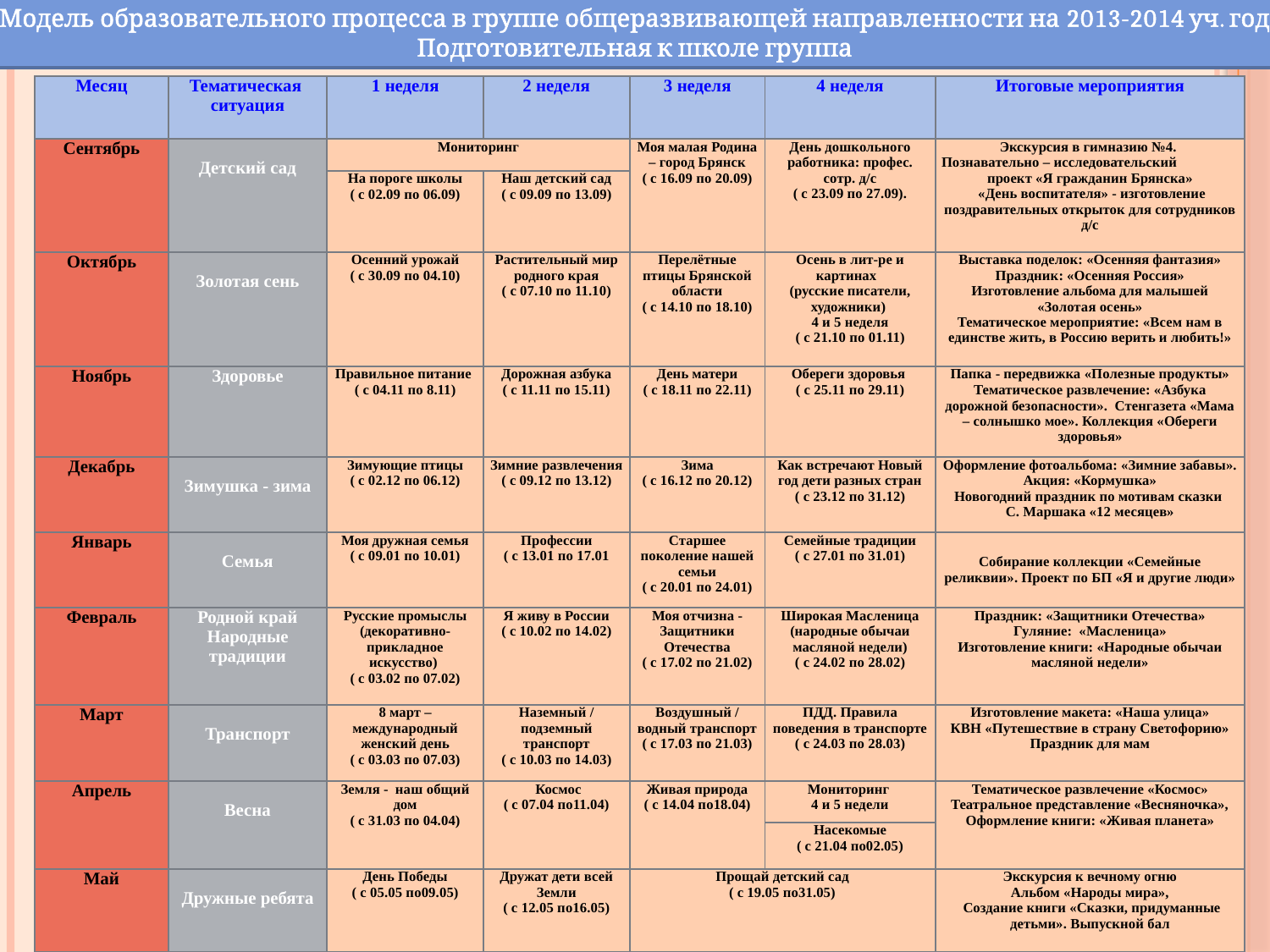

Модель образовательного процесса в группе общеразвивающей направленности на 2013-2014 уч. год
Подготовительная к школе группа
| Месяц | Тематическая ситуация | 1 неделя | 2 неделя | 3 неделя | 4 неделя | Итоговые мероприятия |
| --- | --- | --- | --- | --- | --- | --- |
| Сентябрь | Детский сад | Мониторинг |  | Моя малая Родина – город Брянск ( с 16.09 по 20.09) | День дошкольного работника: профес. сотр. д/с ( с 23.09 по 27.09). | Экскурсия в гимназию №4. Познавательно – исследовательский проект «Я гражданин Брянска» «День воспитателя» - изготовление поздравительных открыток для сотрудников д/с |
|  |  | На пороге школы ( с 02.09 по 06.09) | Наш детский сад ( с 09.09 по 13.09) |  |  |  |
| Октябрь | Золотая сень | Осенний урожай ( с 30.09 по 04.10) | Растительный мир родного края ( с 07.10 по 11.10) | Перелётные птицы Брянской области ( с 14.10 по 18.10) | Осень в лит-ре и картинах (русские писатели, художники) 4 и 5 неделя ( с 21.10 по 01.11) | Выставка поделок: «Осенняя фантазия» Праздник: «Осенняя Россия» Изготовление альбома для малышей «Золотая осень» Тематическое мероприятие: «Всем нам в единстве жить, в Россию верить и любить!» |
| Ноябрь | Здоровье | Правильное питание ( с 04.11 по 8.11) | Дорожная азбука ( с 11.11 по 15.11) | День матери ( с 18.11 по 22.11) | Обереги здоровья ( с 25.11 по 29.11) | Папка - передвижка «Полезные продукты» Тематическое развлечение: «Азбука дорожной безопасности». Стенгазета «Мама – солнышко мое». Коллекция «Обереги здоровья» |
| Декабрь | Зимушка - зима | Зимующие птицы ( с 02.12 по 06.12) | Зимние развлечения ( с 09.12 по 13.12) | Зима ( с 16.12 по 20.12) | Как встречают Новый год дети разных стран ( с 23.12 по 31.12) | Оформление фотоальбома: «Зимние забавы». Акция: «Кормушка» Новогодний праздник по мотивам сказки С. Маршака «12 месяцев» |
| Январь | Семья | Моя дружная семья ( с 09.01 по 10.01) | Профессии ( с 13.01 по 17.01 | Старшее поколение нашей семьи ( с 20.01 по 24.01) | Семейные традиции ( с 27.01 по 31.01) | Собирание коллекции «Семейные реликвии». Проект по БП «Я и другие люди» |
| Февраль | Родной край Народные традиции | Русские промыслы (декоративно-прикладное искусство) ( с 03.02 по 07.02) | Я живу в России ( с 10.02 по 14.02) | Моя отчизна -Защитники Отечества ( с 17.02 по 21.02) | Широкая Масленица (народные обычаи масляной недели) ( с 24.02 по 28.02) | Праздник: «Защитники Отечества» Гуляние: «Масленица» Изготовление книги: «Народные обычаи масляной недели» |
| Март | Транспорт | 8 март – международный женский день ( с 03.03 по 07.03) | Наземный / подземный транспорт ( с 10.03 по 14.03) | Воздушный / водный транспорт ( с 17.03 по 21.03) | ПДД. Правила поведения в транспорте ( с 24.03 по 28.03) | Изготовление макета: «Наша улица» КВН «Путешествие в страну Светофорию» Праздник для мам |
| Апрель | Весна | Земля - наш общий дом ( с 31.03 по 04.04) | Космос ( с 07.04 по11.04) | Живая природа ( с 14.04 по18.04) | Мониторинг 4 и 5 недели | Тематическое развлечение «Космос» Театральное представление «Весняночка», Оформление книги: «Живая планета» |
|  |  |  |  |  | Насекомые ( с 21.04 по02.05) |  |
| Май | Дружные ребята | День Победы ( с 05.05 по09.05) | Дружат дети всей Земли ( с 12.05 по16.05) | Прощай детский сад ( с 19.05 по31.05) |  | Экскурсия к вечному огню Альбом «Народы мира», Создание книги «Сказки, придуманные детьми». Выпускной бал |